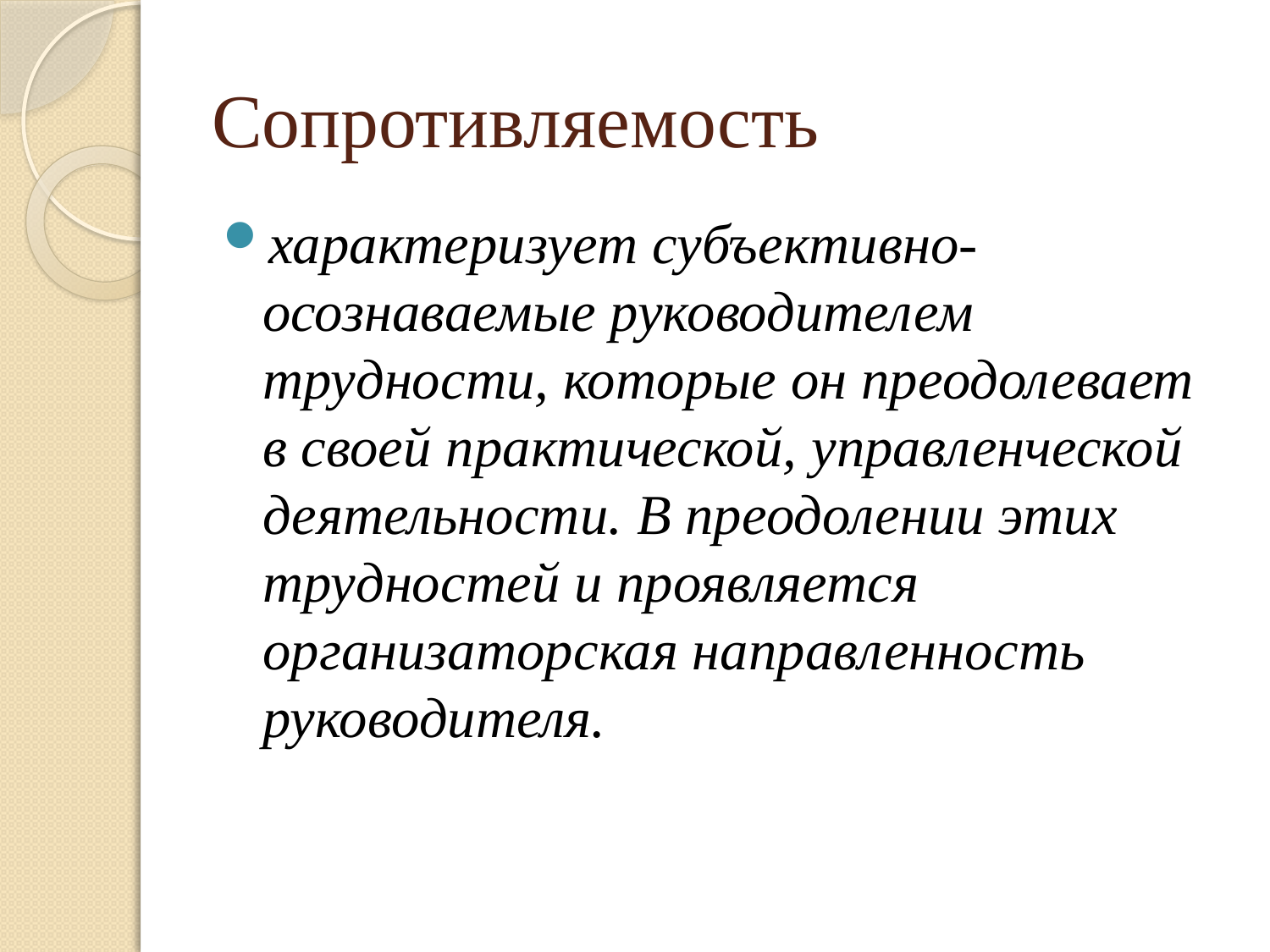

# Сопротивляемость
характеризует субъективно-осознаваемые руководителем трудности, которые он преодолевает в своей практической, управленческой деятельности. В преодолении этих трудностей и проявляется организаторская направленность руководителя.